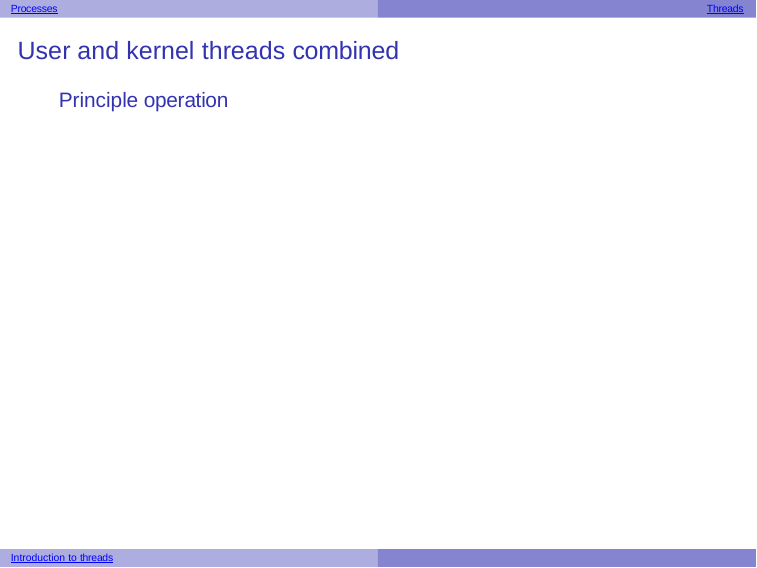

Processes
Threads
User and kernel threads combined
Principle operation

Introduction to threads